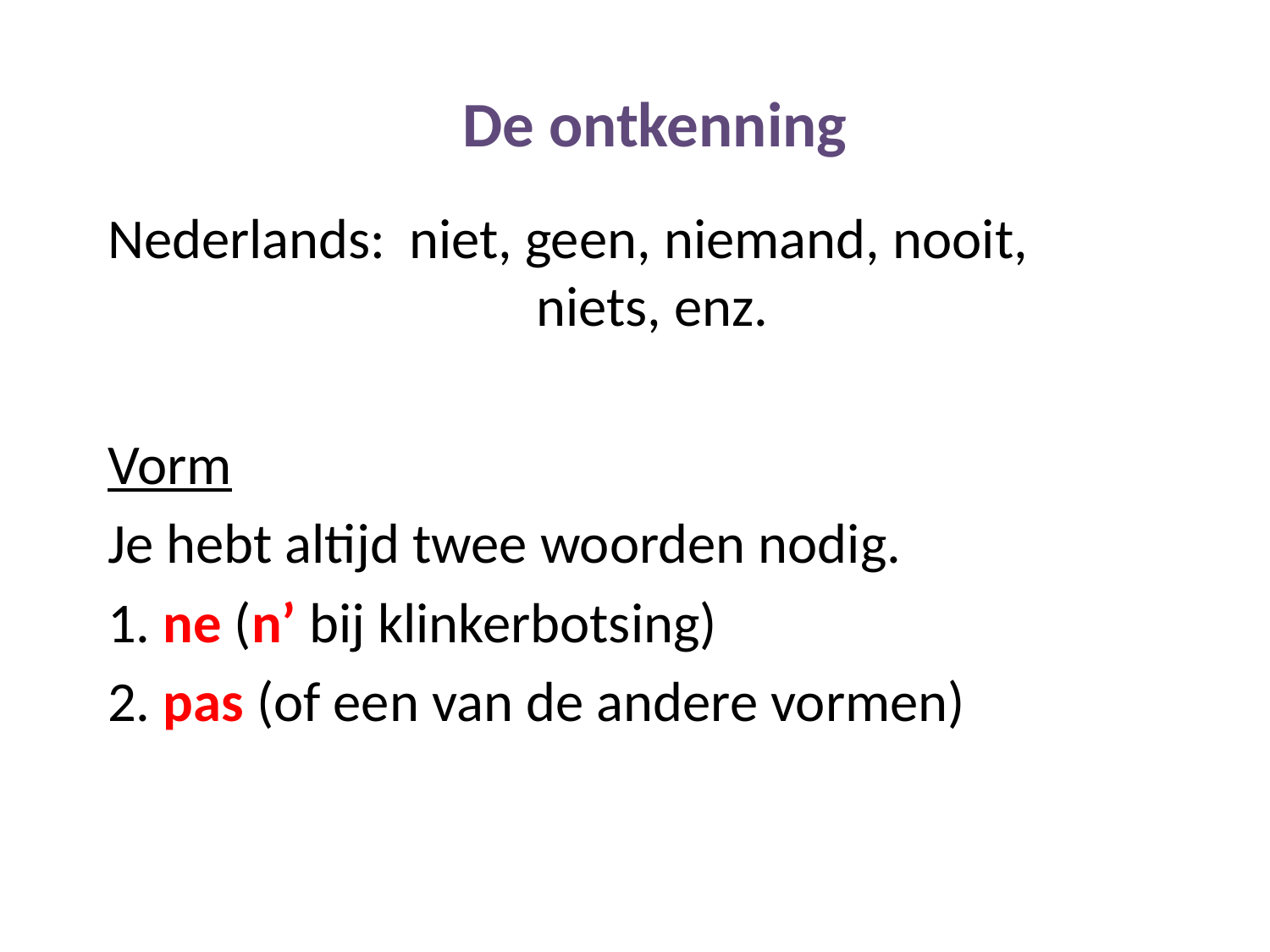

De ontkenning
Nederlands:	niet, geen, niemand, nooit,
 			niets, enz.

Vorm
Je hebt altijd twee woorden nodig.
1. ne (n’ bij klinkerbotsing)
2. pas (of een van de andere vormen)